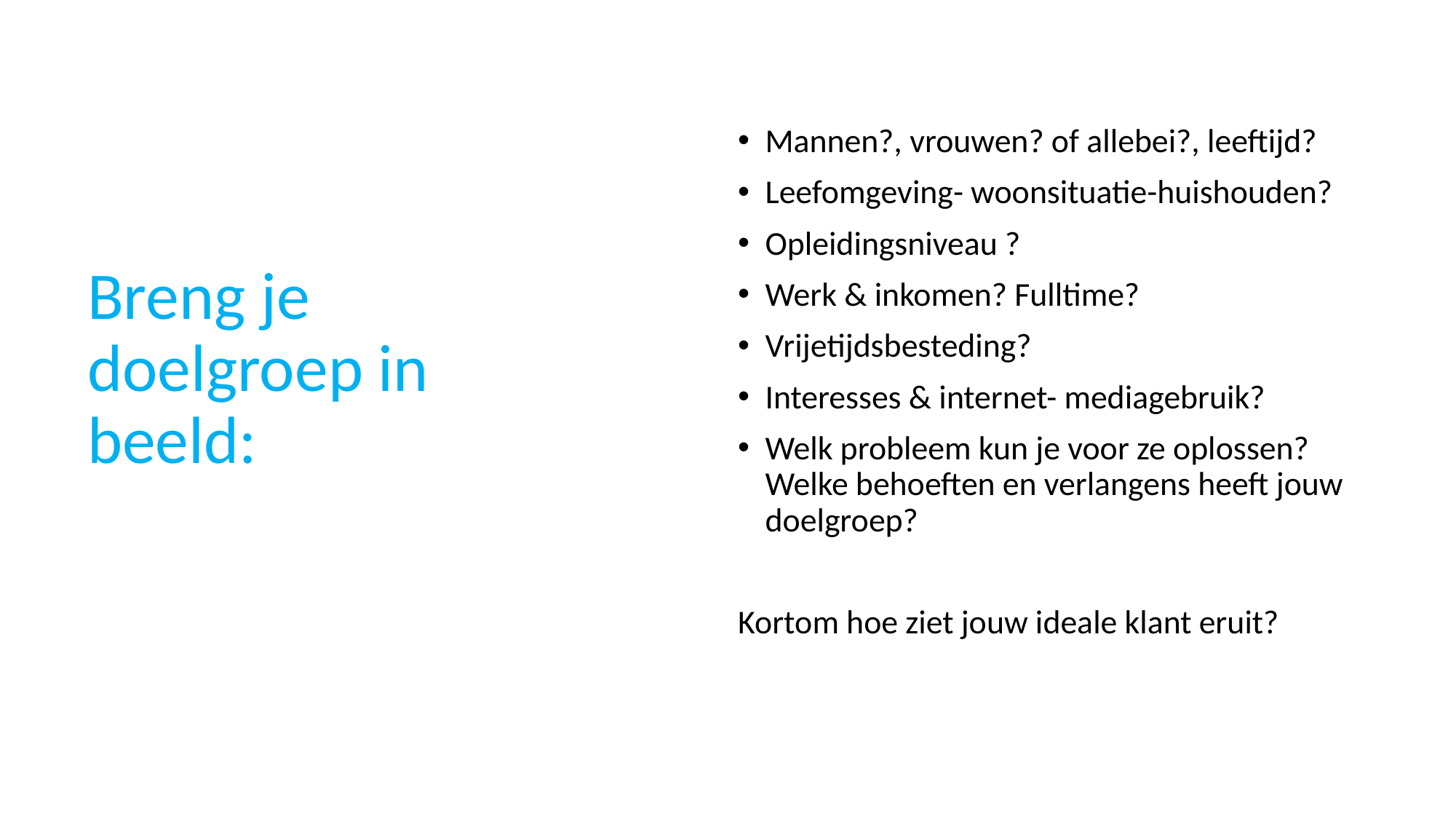

Mannen?, vrouwen? of allebei?, leeftijd?
Leefomgeving- woonsituatie-huishouden?
Opleidingsniveau ?
Werk & inkomen? Fulltime?
Vrijetijdsbesteding?
Interesses & internet- mediagebruik?
Welk probleem kun je voor ze oplossen? Welke behoeften en verlangens heeft jouw doelgroep?

Kortom hoe ziet jouw ideale klant eruit?

# Breng je doelgroep in beeld: